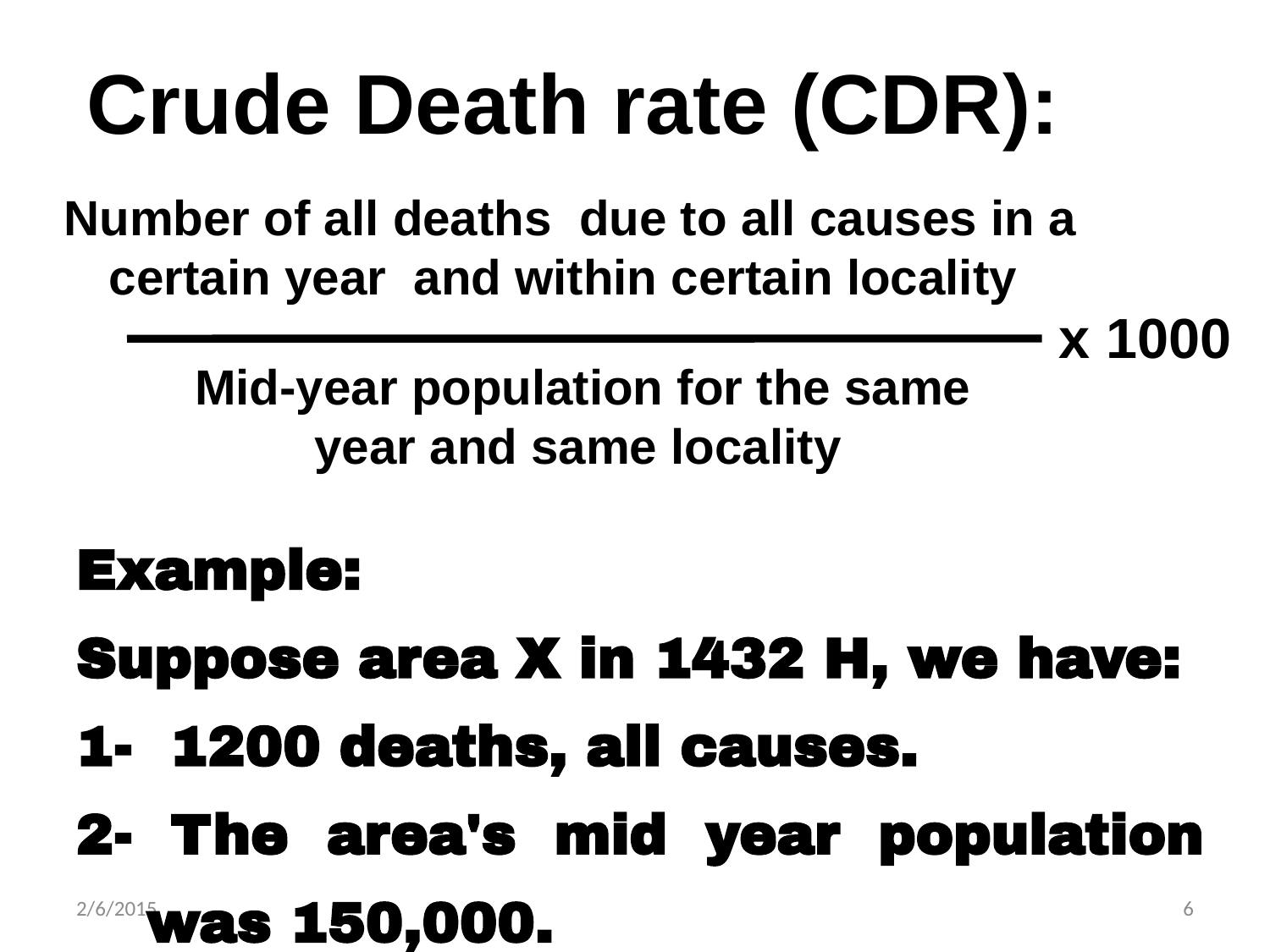

Crude Death rate (CDR):
Number of all deaths  due to all causes in a certain year  and within certain locality
x 1000

 Mid-year population for the same year and same locality
Example:
Suppose area X in 1432 H, we have:
1-  1200 deaths, all causes.
2- The area's mid year population was 150,000.
2/6/2015
6